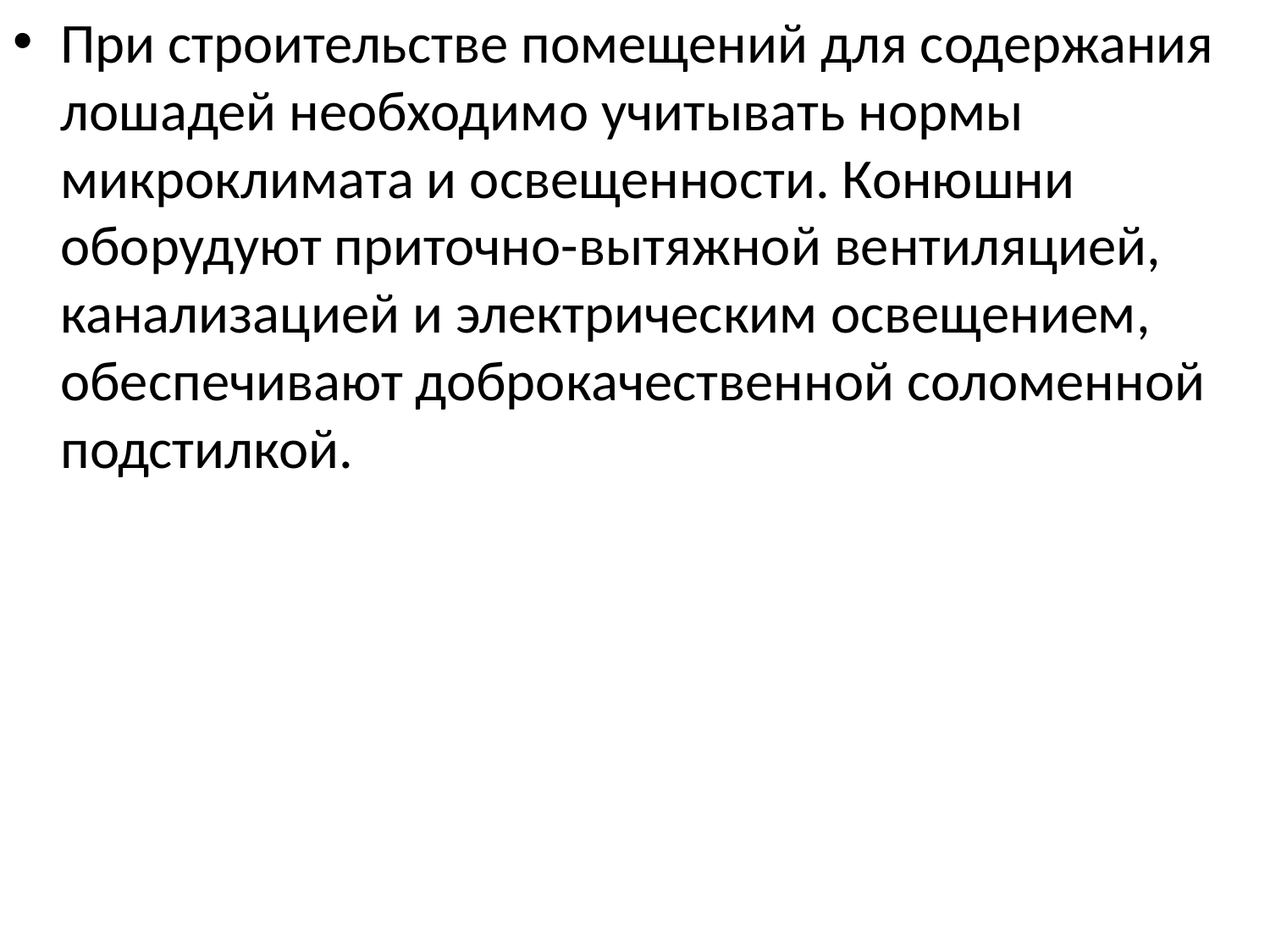

При строительстве помещений для содержания лошадей необходимо учитывать нормы микроклимата и освещенности. Конюшни оборудуют приточно-вытяжной вентиляцией, канализацией и электрическим освещением, обеспечивают доброкачественной соломенной подстилкой.